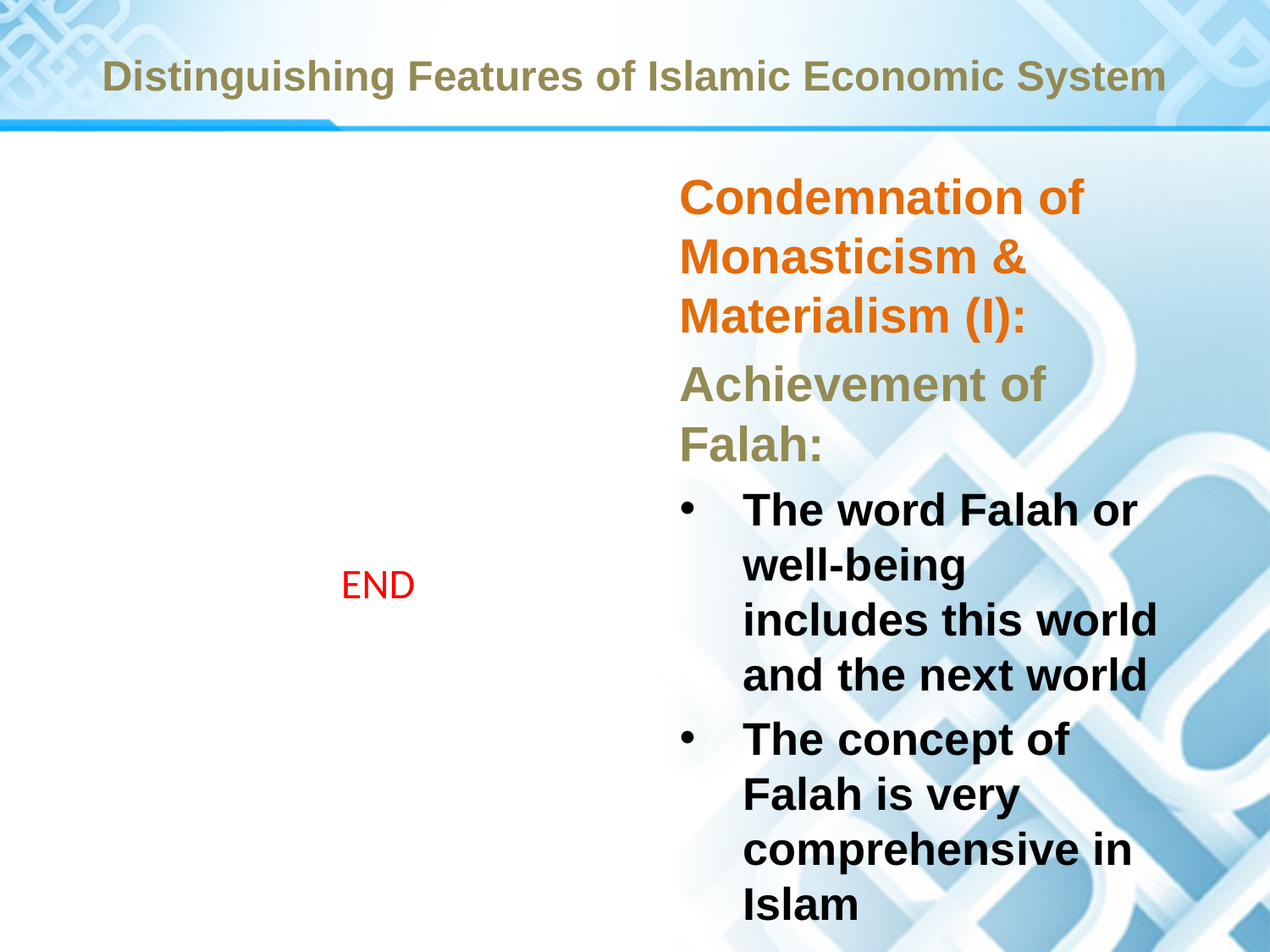

Distinguishing Features of Islamic Economic System
Condemnation of Monasticism & Materialism (I):
Achievement of Falah:
The word Falah or well-being includes this world and the next world
The concept of Falah is very comprehensive in Islam
END